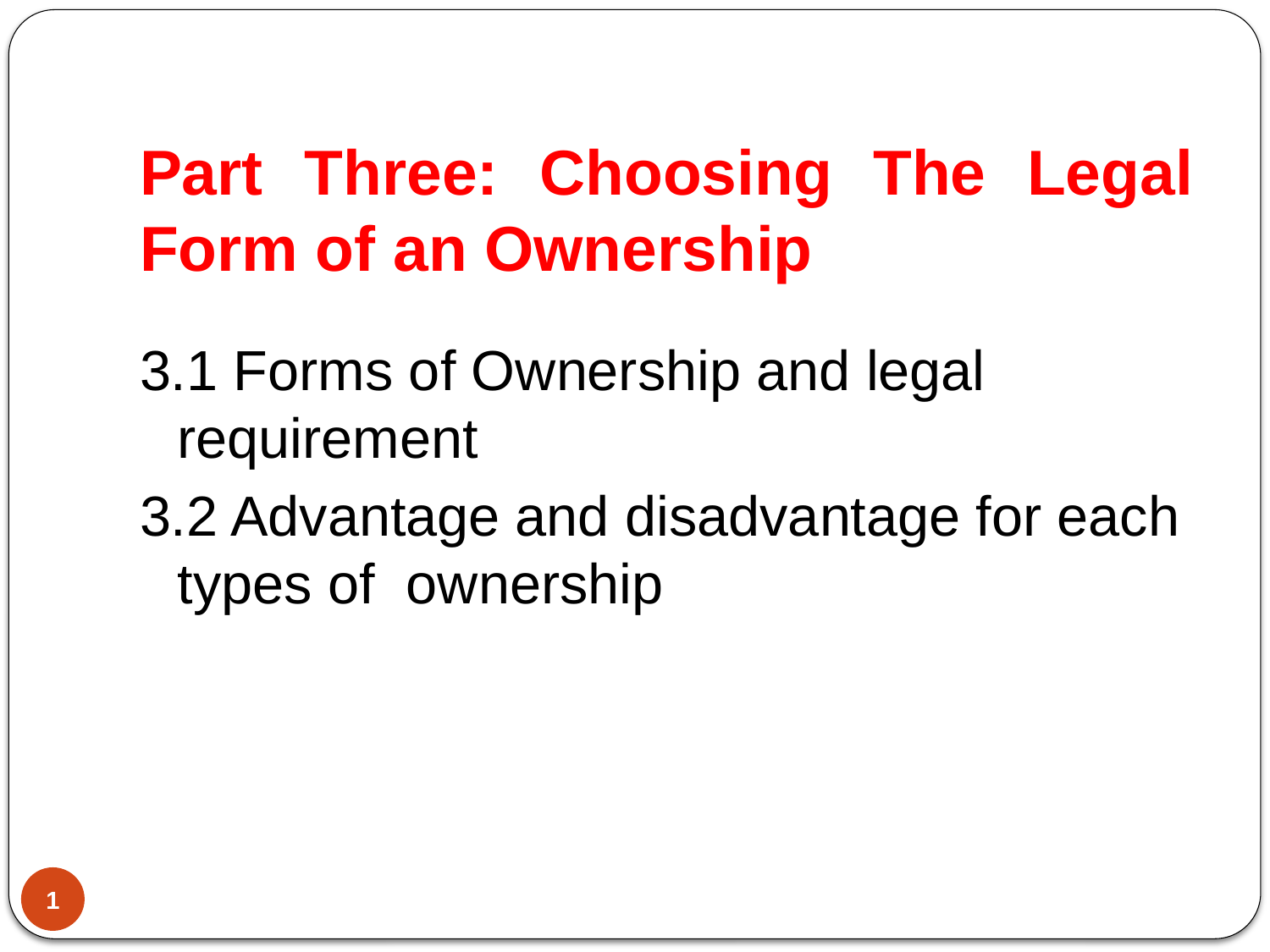

# Part Three: Choosing The Legal Form of an Ownership
3.1 Forms of Ownership and legal requirement
3.2 Advantage and disadvantage for each types of  ownership
1